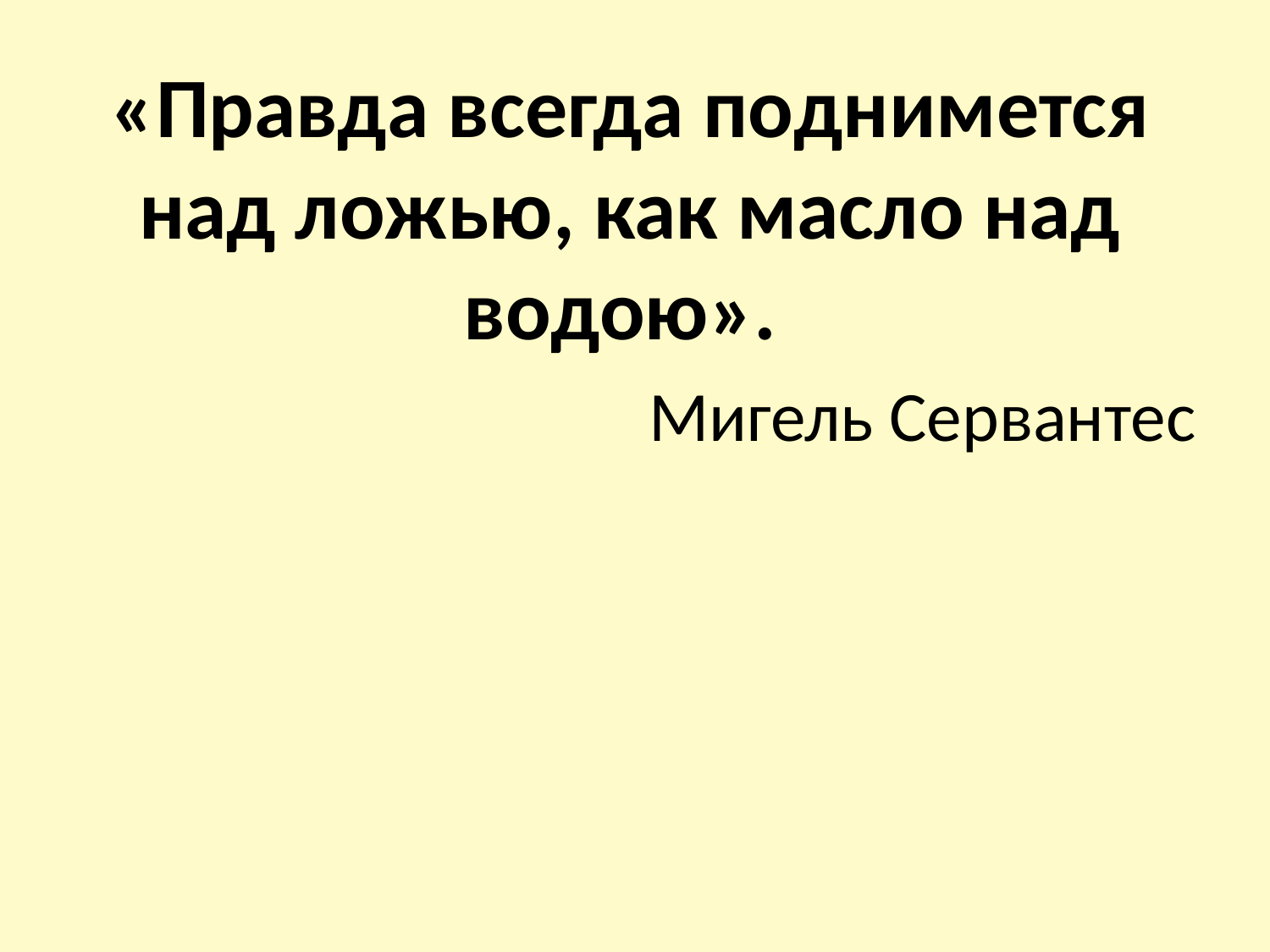

«Правда всегда поднимется над ложью, как масло над водою».
Мигель Сервантес